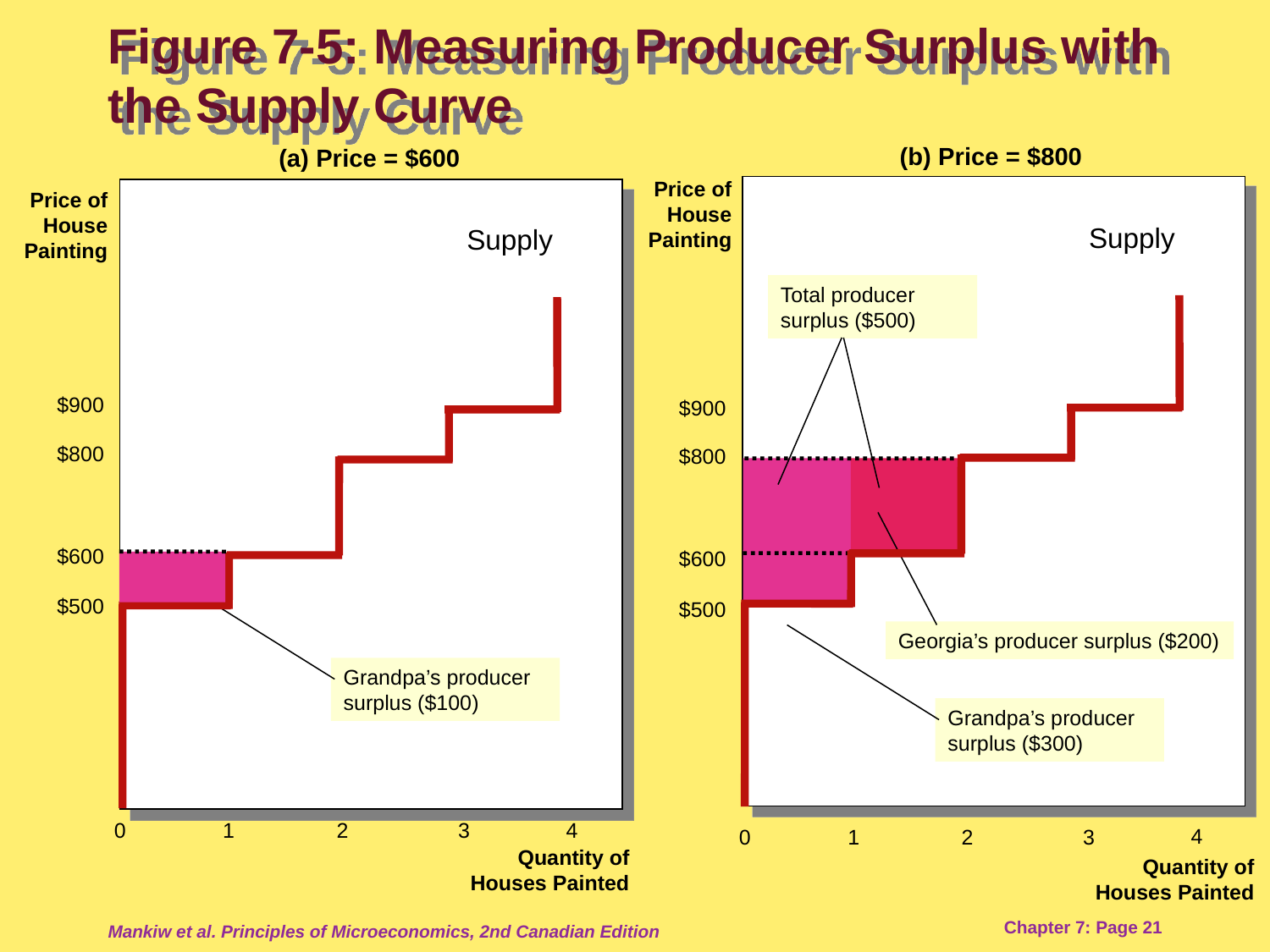

# Figure 7-5: Measuring Producer Surplus with the Supply Curve
(b) Price = $800
(a) Price = $600
Price of House Painting

Price of House Painting
Supply

Supply

Total producer surplus ($500)

$900
$900
$800
$800

Georgia’s producer surplus ($200)
$600
$600

Grandpa’s producer surplus ($100)
$500
$500

Grandpa’s producer surplus ($300)
4
0
1
2
3
4
0
1
2
3
Quantity of Houses Painted
Quantity of Houses Painted
Mankiw et al. Principles of Microeconomics, 2nd Canadian Edition
Chapter 7: Page 21